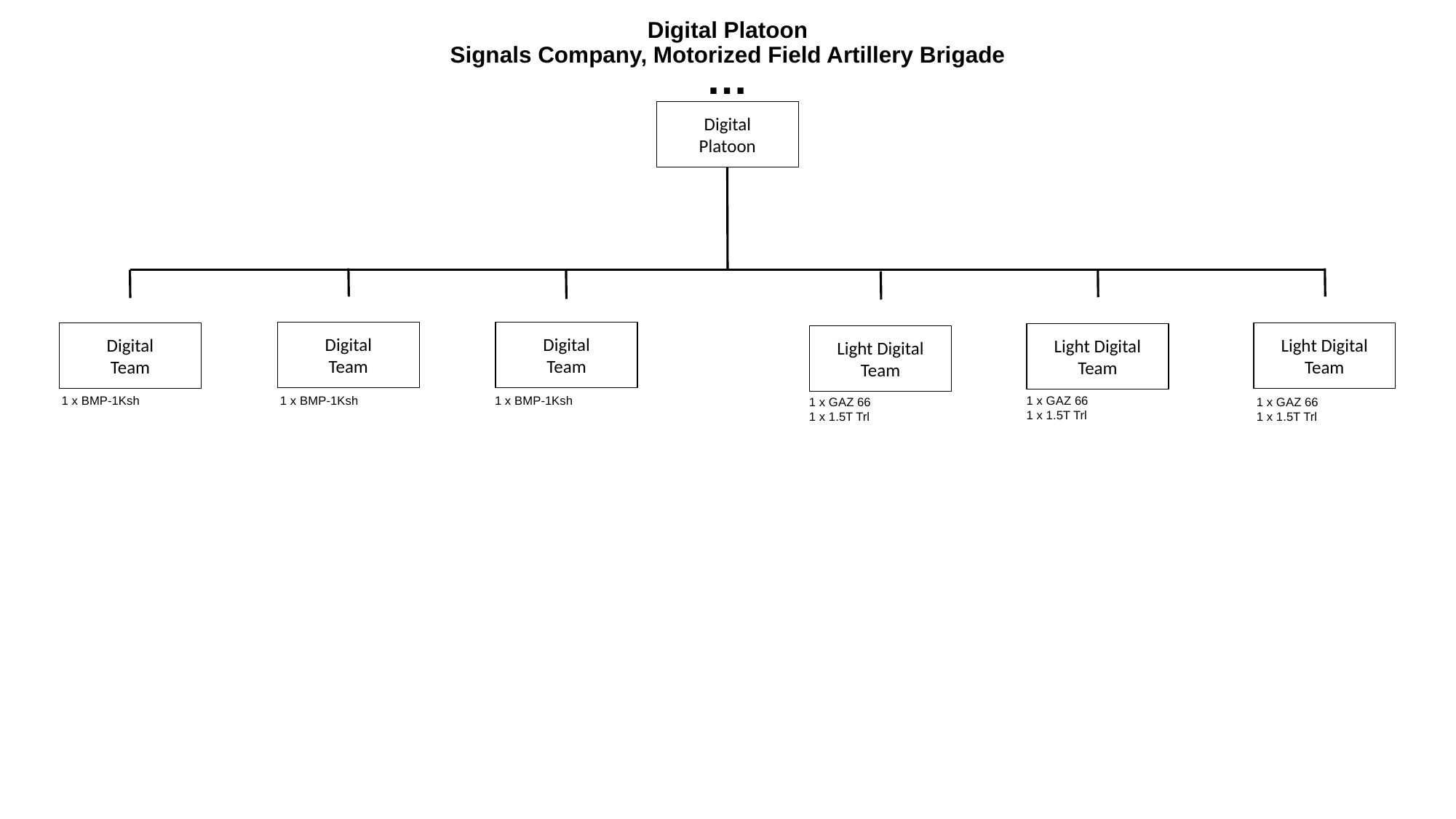

# Digital Platoon Signals Company, Motorized Field Artillery Brigade
…
Digital
Platoon
Digital
Team
Digital
Team
Digital
Team
Light Digital
Team
Light Digital
Team
Light Digital
Team
1 x BMP-1Ksh
1 x BMP-1Ksh
1 x BMP-1Ksh
1 x GAZ 66
1 x 1.5T Trl
1 x GAZ 66
1 x 1.5T Trl
1 x GAZ 66
1 x 1.5T Trl